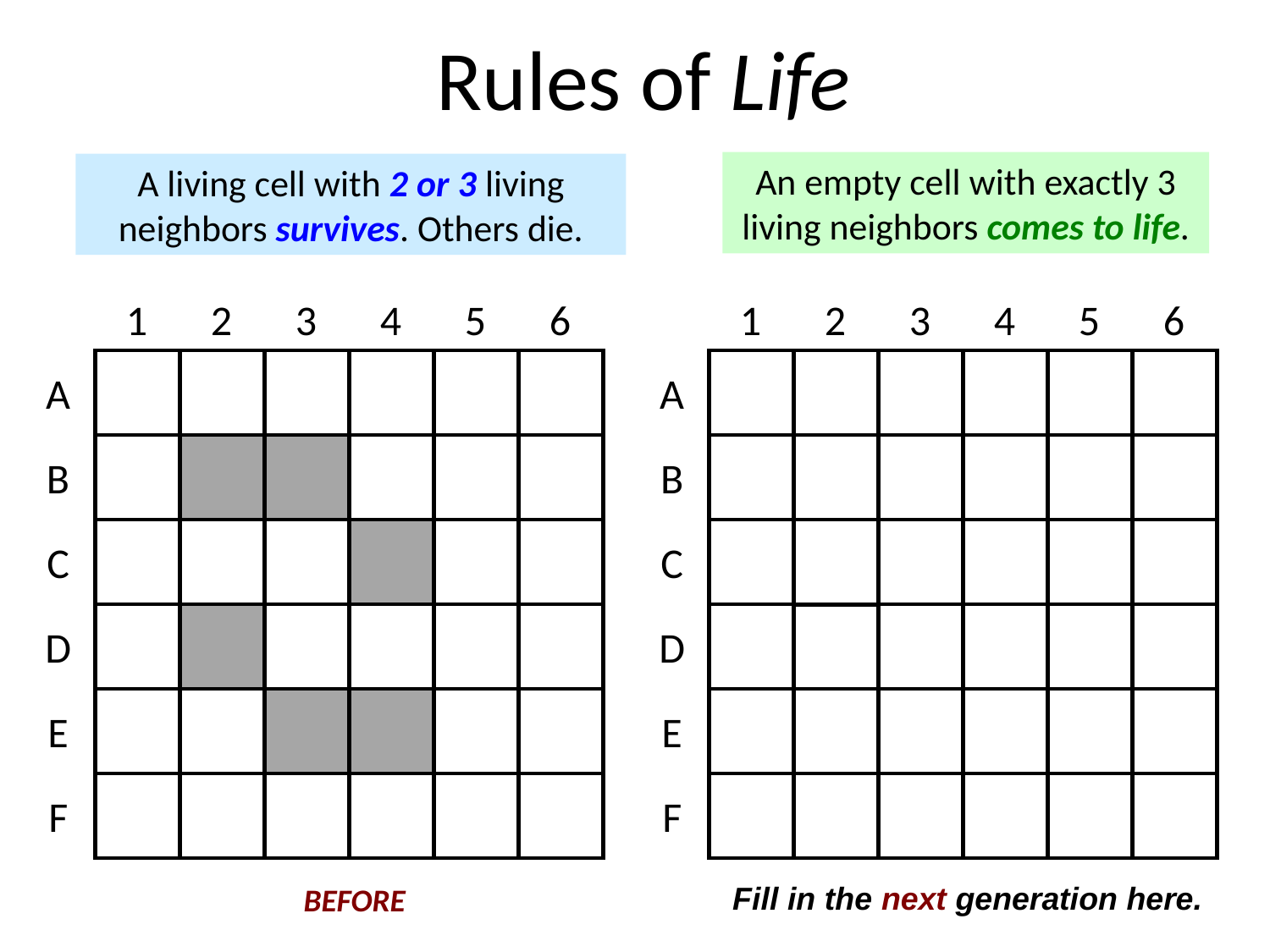

Rules of Life
An empty cell with exactly 3 living neighbors comes to life.
A living cell with 2 or 3 living neighbors survives. Others die.
1
2
3
4
5
6
1
2
3
4
5
6

A
A

B
B

C
C

D
D

E
E

F
F
Fill in the next generation here.
BEFORE